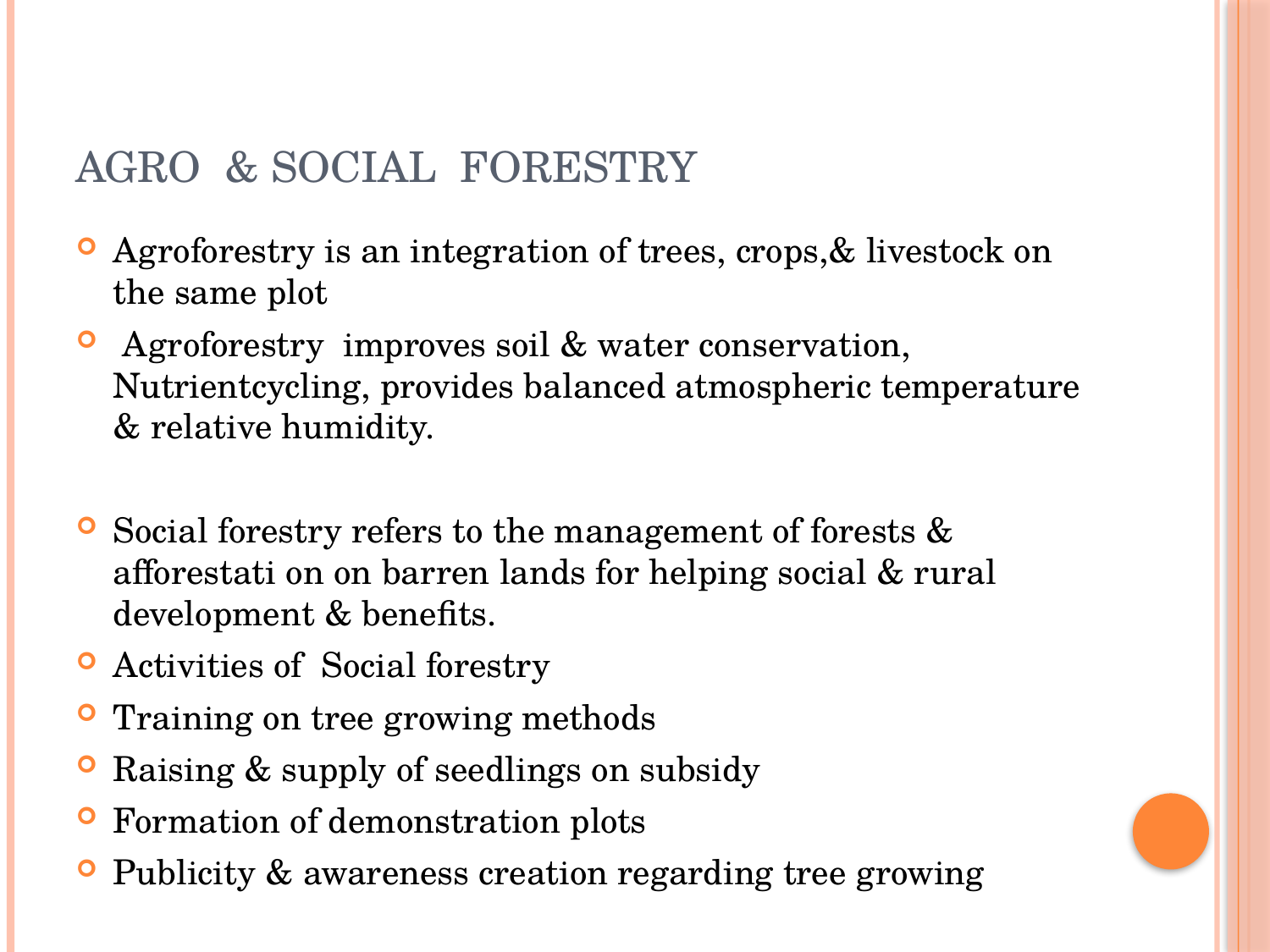

# AGRO  & SOCIAL  FORESTRY
Agroforestry is an integration of trees, crops,& livestock on the same plot
 Agroforestry  improves soil & water conservation, Nutrientcycling, provides balanced atmospheric temperature & relative humidity.

Social forestry refers to the management of forests & afforestati on on barren lands for helping social & rural development & benefits.
Activities of  Social forestry
Training on tree growing methods
Raising & supply of seedlings on subsidy
Formation of demonstration plots
Publicity & awareness creation regarding tree growing